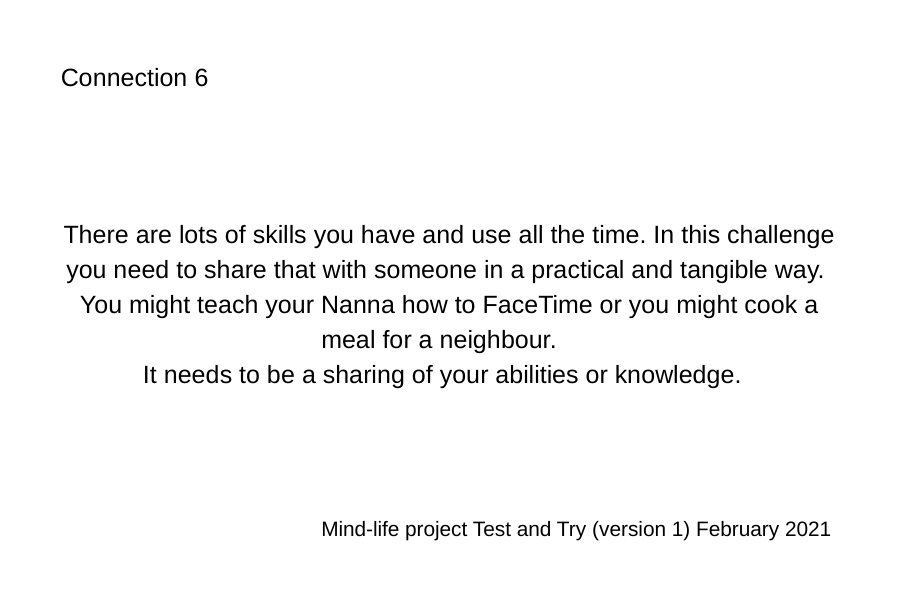

Connection 6
There are lots of skills you have and use all the time. In this challenge you need to share that with someone in a practical and tangible way.
You might teach your Nanna how to FaceTime or you might cook a meal for a neighbour.
It needs to be a sharing of your abilities or knowledge.
Mind-life project Test and Try (version 1) February 2021